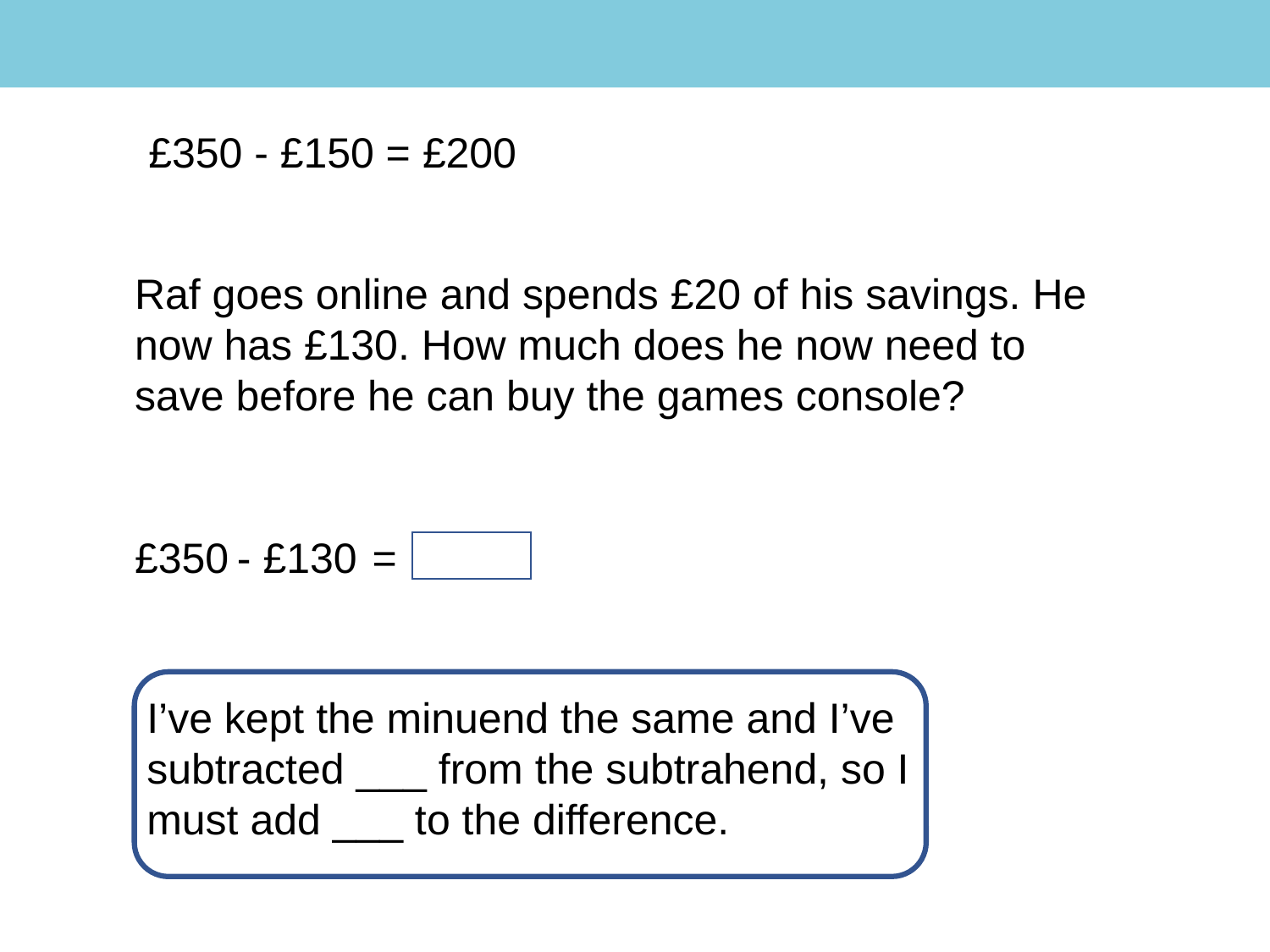

£350 - £150 = £200
Raf goes online and spends £20 of his savings. He now has £130. How much does he now need to save before he can buy the games console?
- £130
=
£350

I’ve kept the minuend the same and I’ve subtracted ___ from the subtrahend, so I must add ___ to the difference.